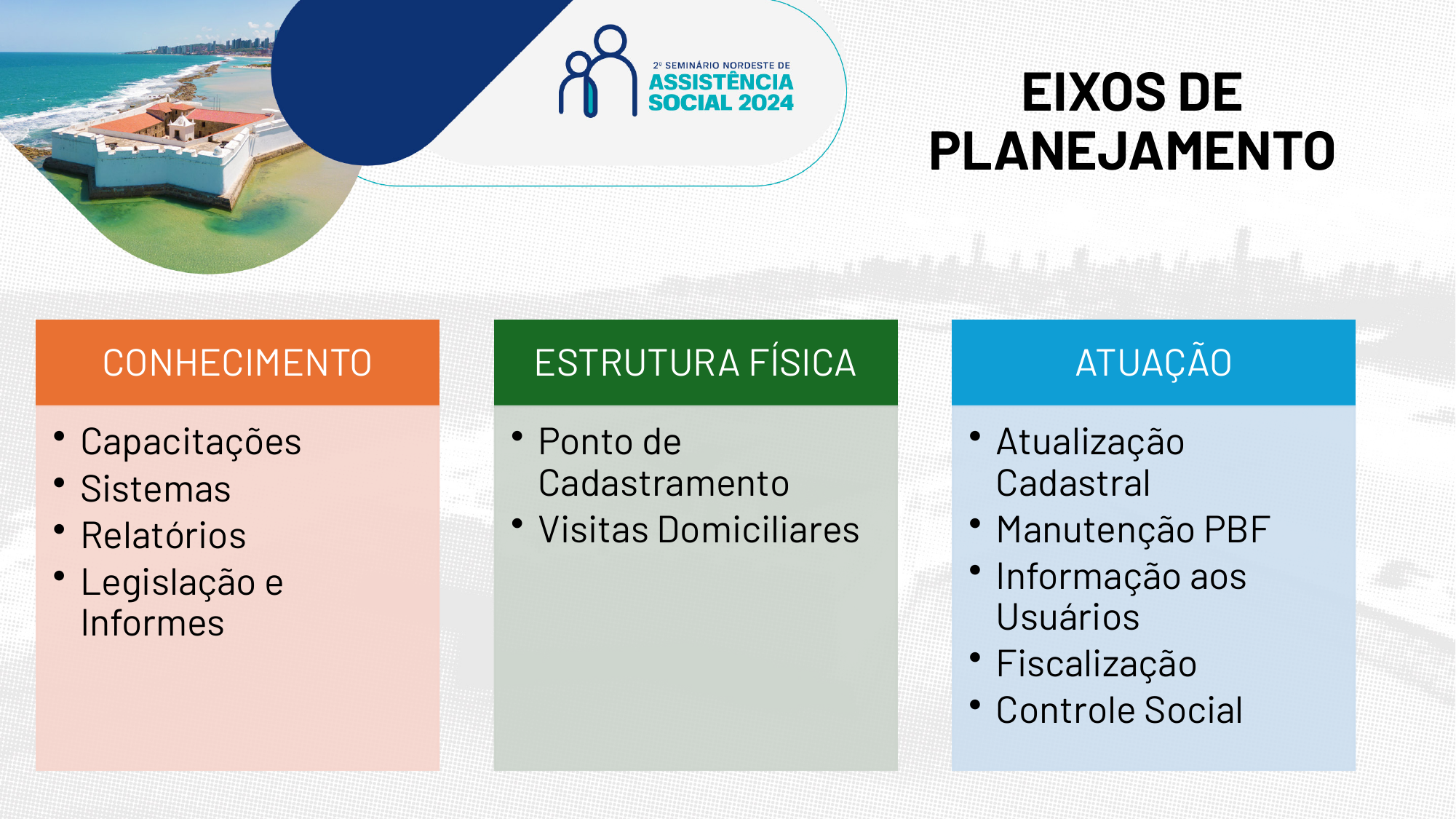

# EIXOS DE PLANEJAMENTO
CONHECIMENTO
Capacitações
Sistemas
Relatórios
Legislação e Informes
ESTRUTURA FÍSICA
Ponto de Cadastramento
Visitas Domiciliares
ATUAÇÃO
Atualização Cadastral
Manutenção PBF
Informação aos Usuários
Fiscalização
Controle Social